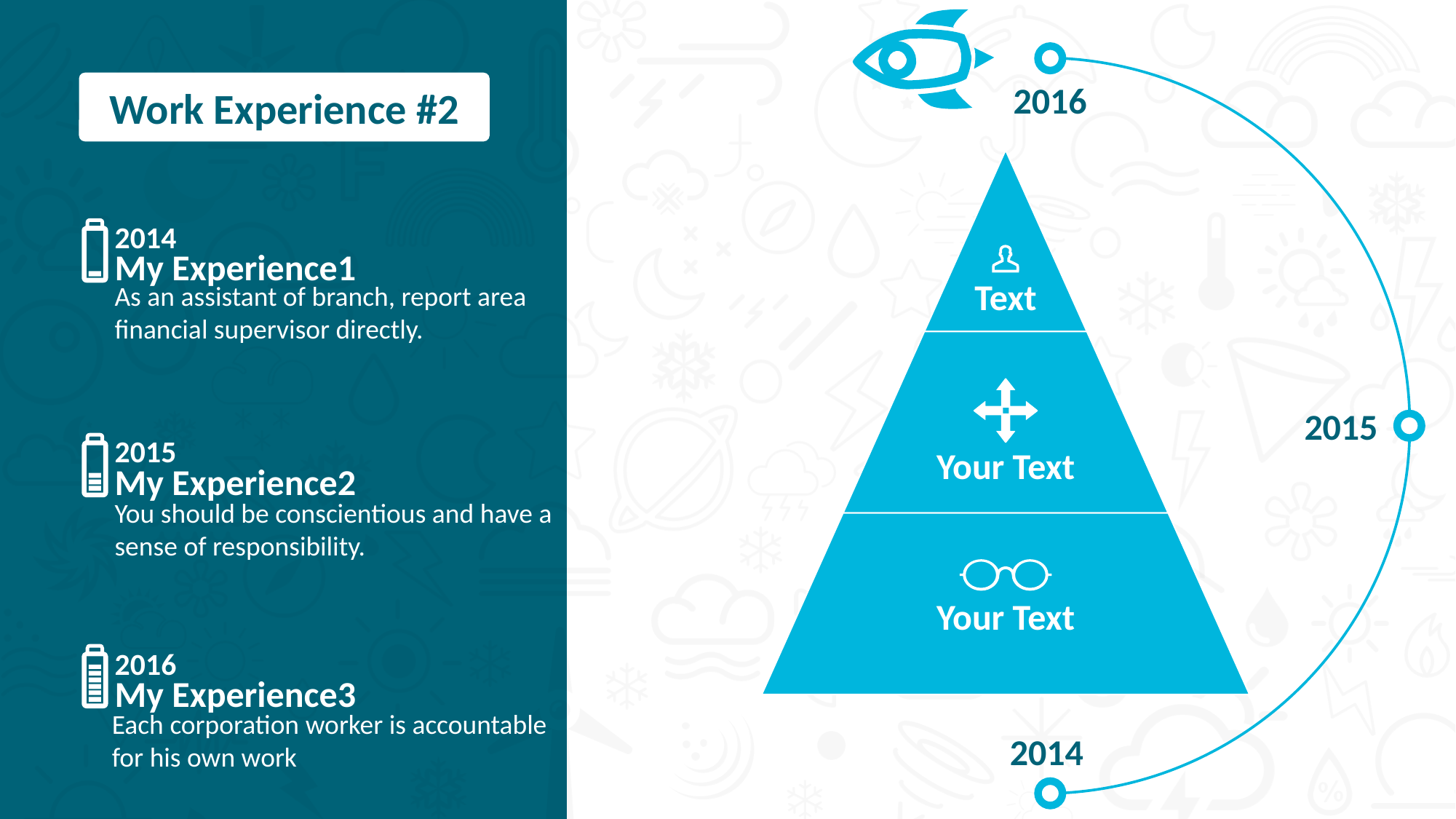

2016

Work Experience #2

2014
My Experience1

As an assistant of branch, report area financial supervisor directly.

Text

2015

2015
My Experience2

You should be conscientious and have a sense of responsibility.
Your Text

Your Text
2016
My Experience3

Each corporation worker is accountable for his own work
2014